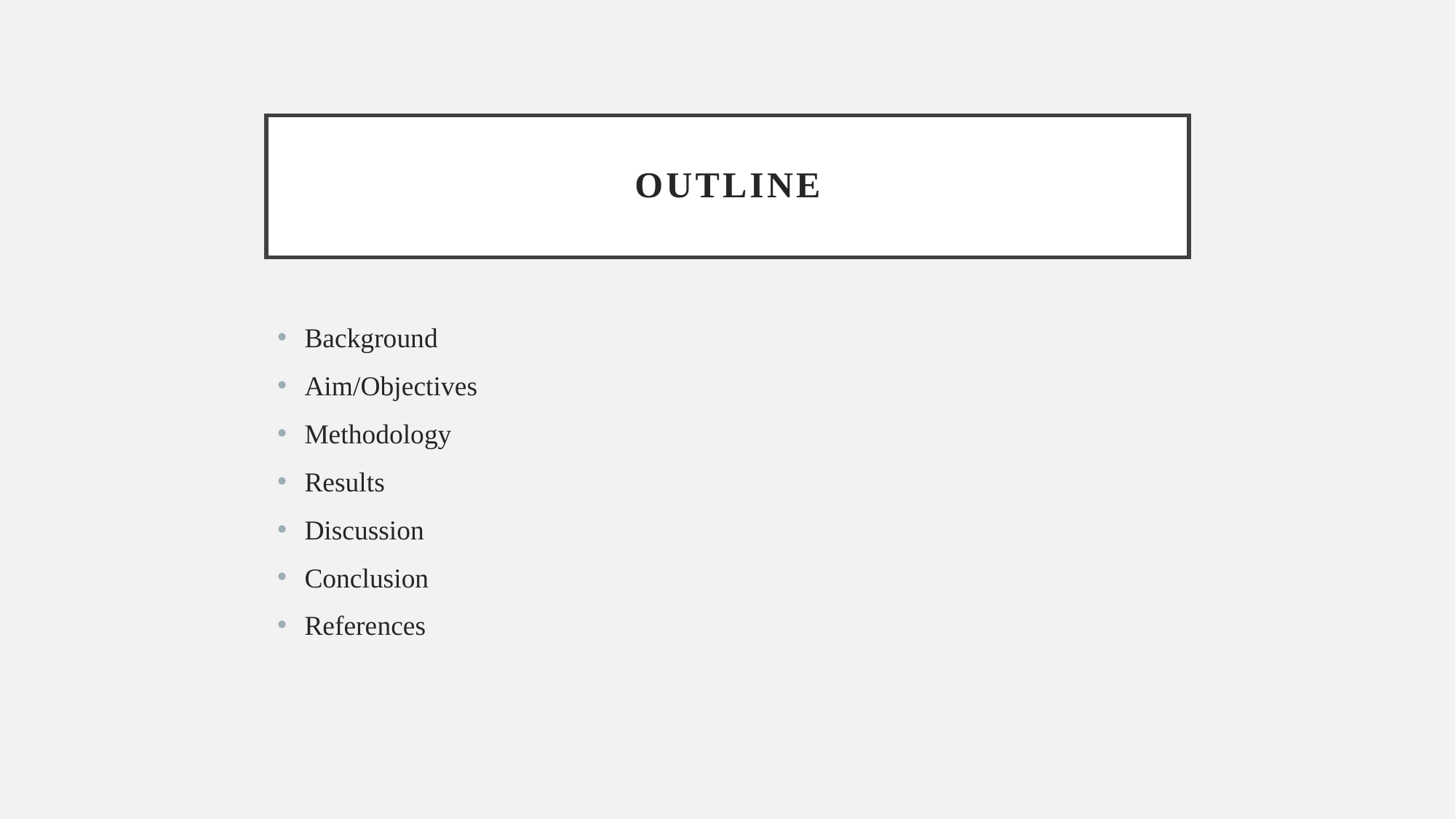

# OUTLINE
Background
Aim/Objectives
Methodology
Results
Discussion
Conclusion
References